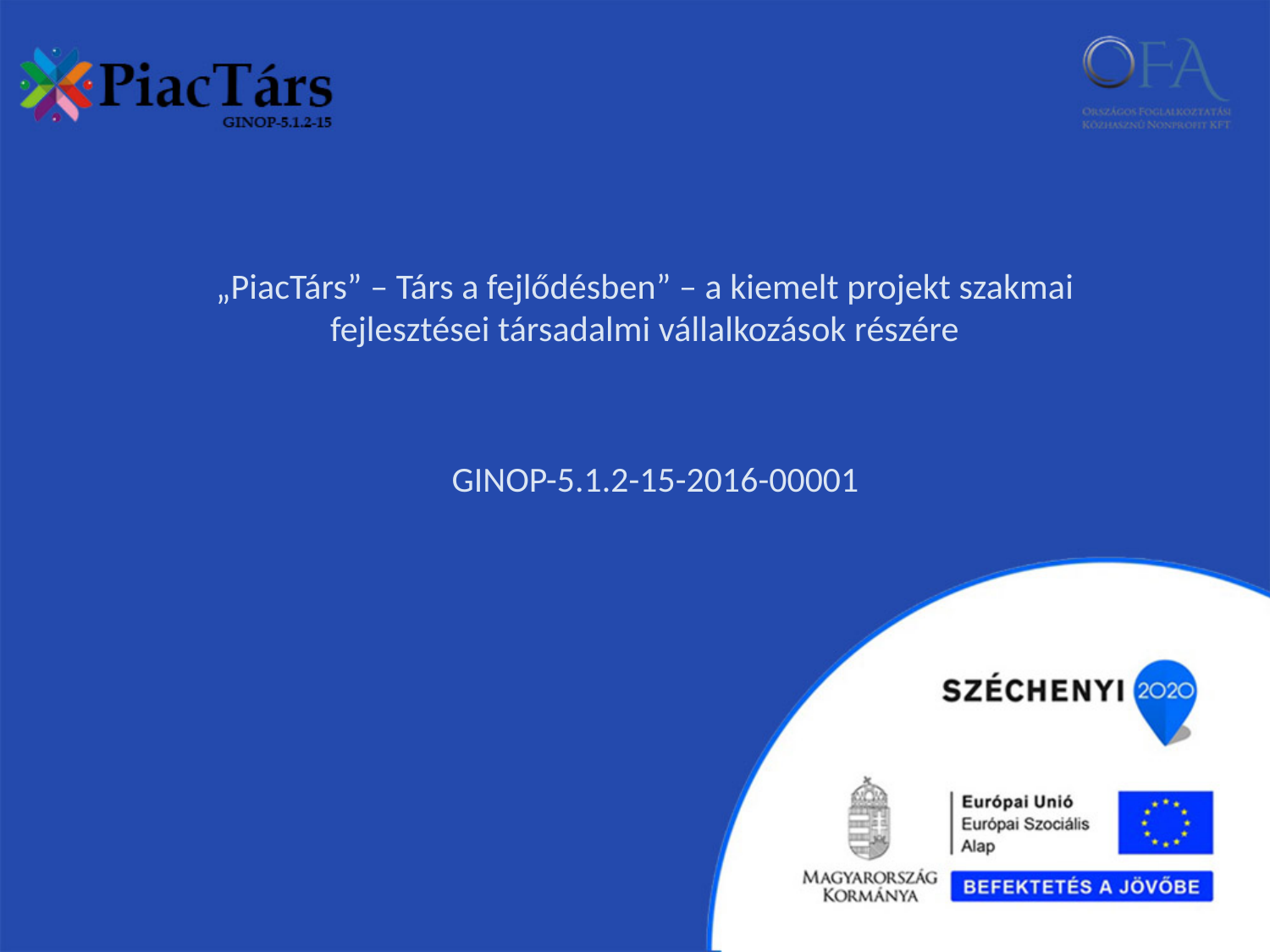

# „PiacTárs” – Társ a fejlődésben” – a kiemelt projekt szakmai fejlesztései társadalmi vállalkozások részére
GINOP-5.1.2-15-2016-00001